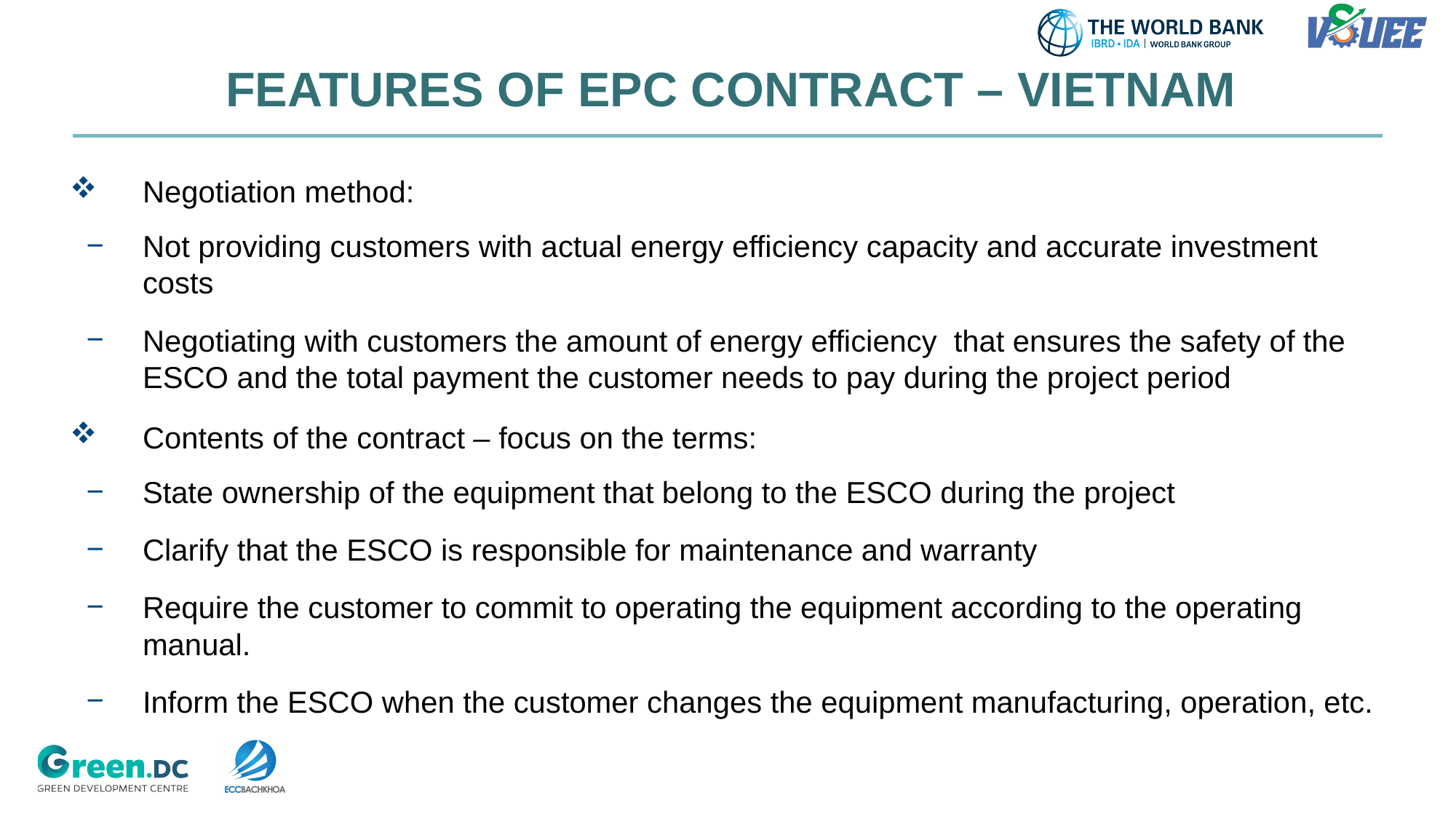

| FEATURES OF EPC CONTRACT – VIETNAM |
| --- |
Negotiation method:
Not providing customers with actual energy efficiency capacity and accurate investment costs
Negotiating with customers the amount of energy efficiency  that ensures the safety of the ESCO and the total payment the customer needs to pay during the project period
Contents of the contract – focus on the terms:
State ownership of the equipment that belong to the ESCO during the project
Clarify that the ESCO is responsible for maintenance and warranty
Require the customer to commit to operating the equipment according to the operating manual.
Inform the ESCO when the customer changes the equipment manufacturing, operation, etc.